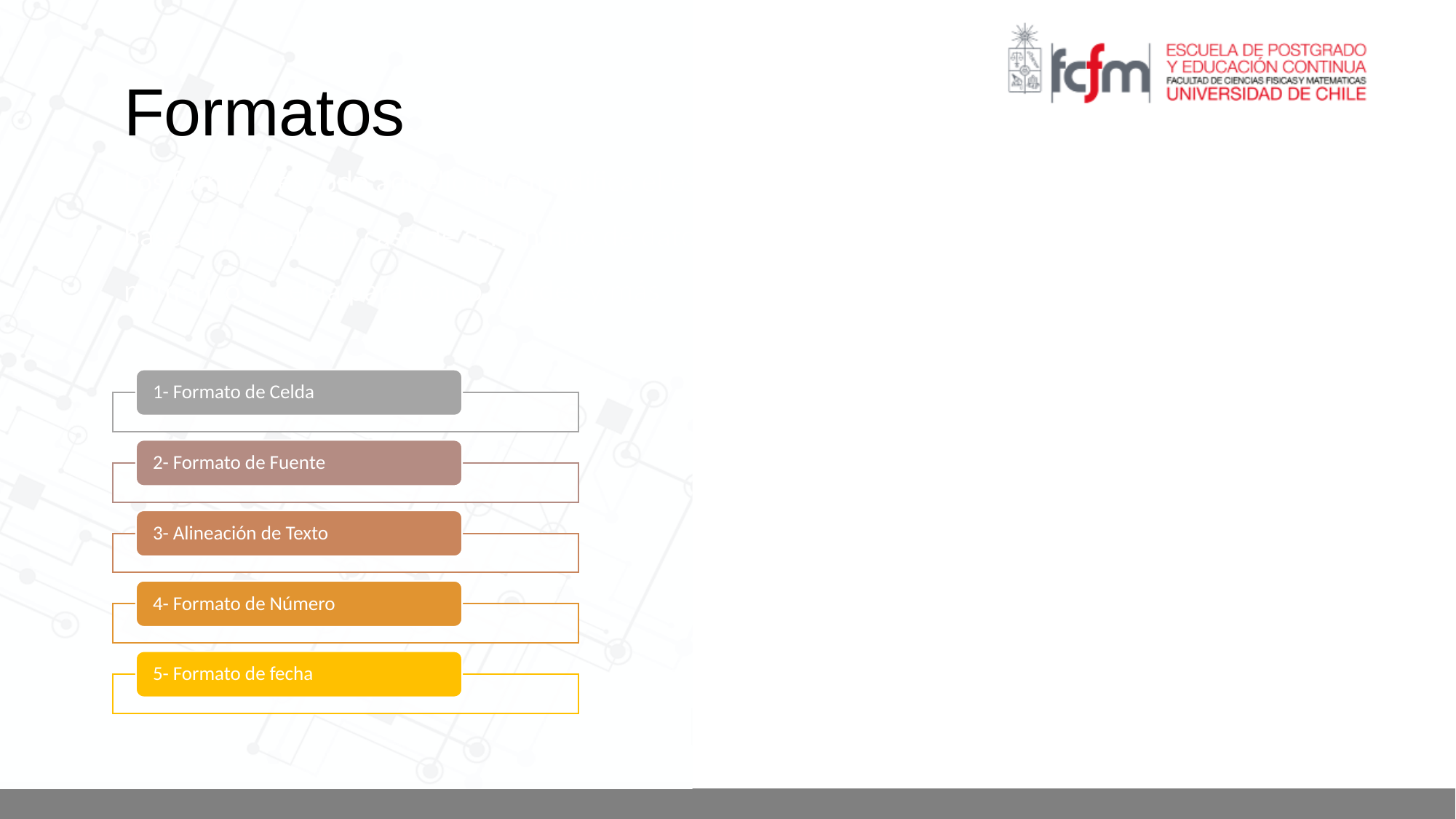

# Formatos
Los formato es todo aquello que modifica el estilo de los datos, de forma manual, en base a la fuente en caso de ser un tipo de dato texto, número para tipo de datos numérico, y celda para fondo, bordes y más
1- Formato de Celda
2- Formato de Fuente
3- Alineación de Texto
4- Formato de Número
5- Formato de fecha